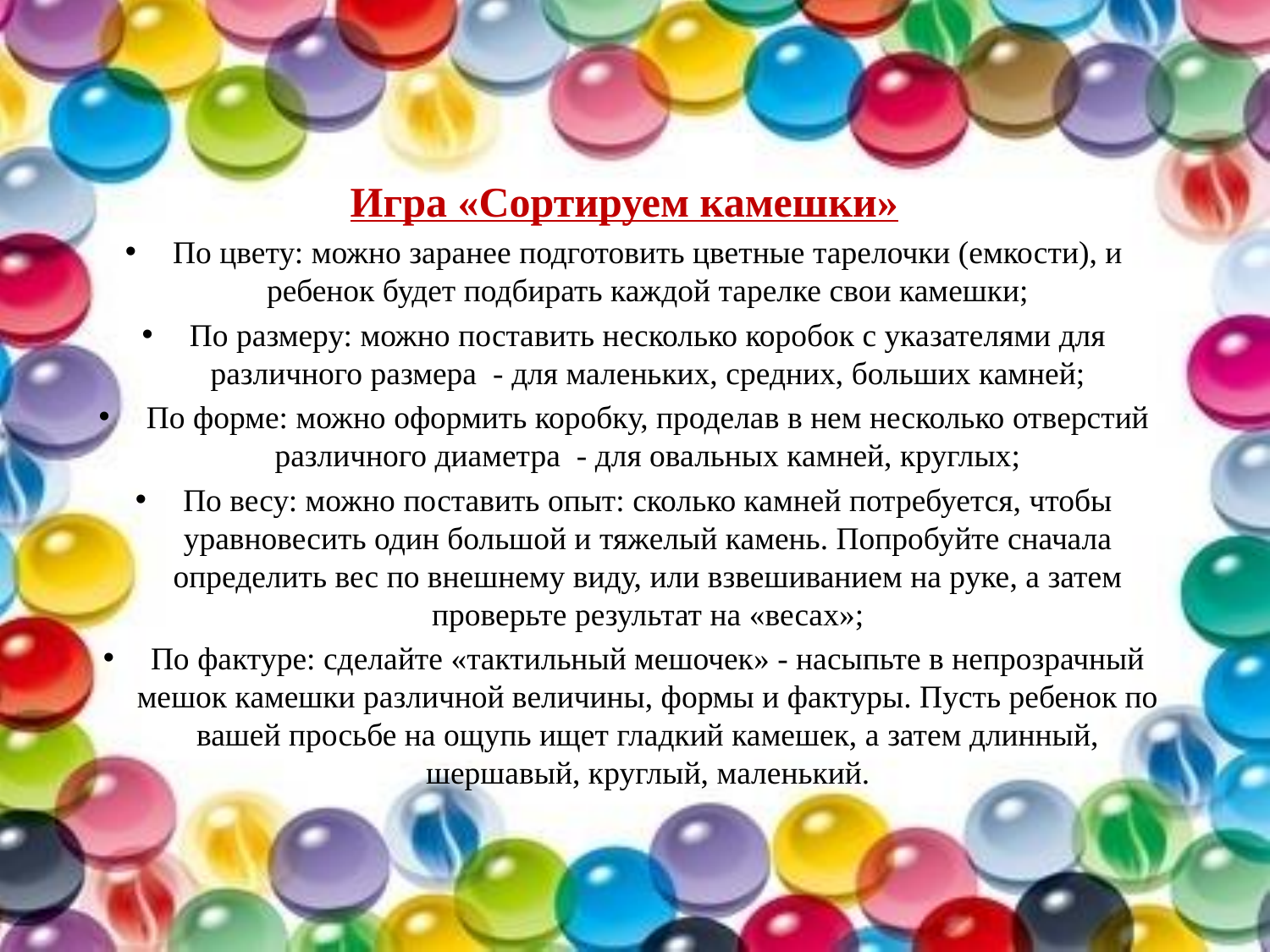

Игра «Сортируем камешки»
По цвету: можно заранее подготовить цветные тарелочки (емкости), и ребенок будет подбирать каждой тарелке свои камешки;
По размеру: можно поставить несколько коробок с указателями для различного размера  - для маленьких, средних, больших камней;
По форме: можно оформить коробку, проделав в нем несколько отверстий различного диаметра  - для овальных камней, круглых;
По весу: можно поставить опыт: сколько камней потребуется, чтобы уравновесить один большой и тяжелый камень. Попробуйте сначала определить вес по внешнему виду, или взвешиванием на руке, а затем проверьте результат на «весах»;
По фактуре: сделайте «тактильный мешочек» - насыпьте в непрозрачный мешок камешки различной величины, формы и фактуры. Пусть ребенок по вашей просьбе на ощупь ищет гладкий камешек, а затем длинный, шершавый, круглый, маленький.